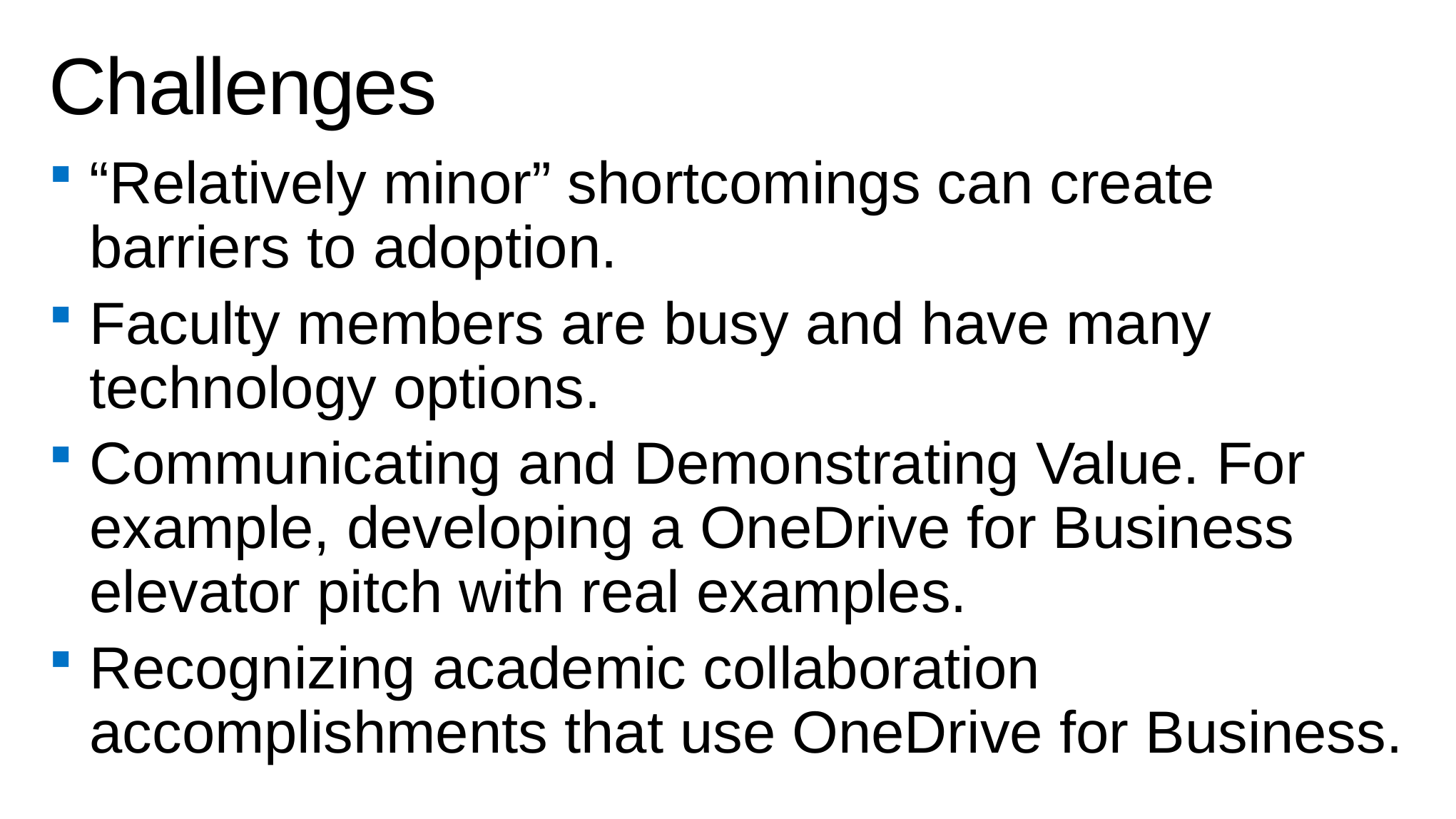

# Challenges
“Relatively minor” shortcomings can create barriers to adoption.
Faculty members are busy and have many technology options.
Communicating and Demonstrating Value. For example, developing a OneDrive for Business elevator pitch with real examples.
Recognizing academic collaboration accomplishments that use OneDrive for Business.